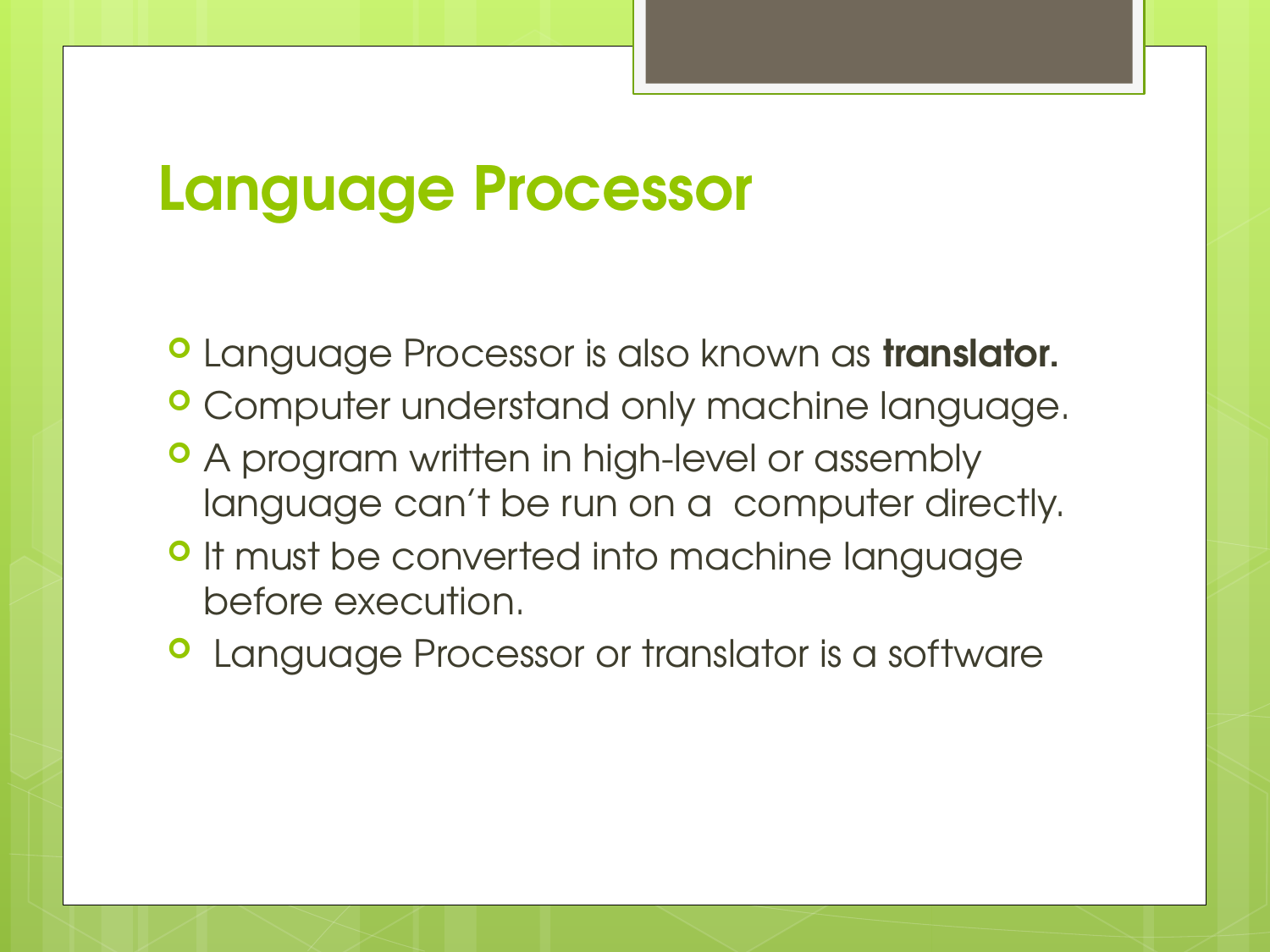

# Language Processor
Language Processor is also known as translator.
Computer understand only machine language.
A program written in high-level or assembly language can’t be run on a  computer directly.
It must be converted into machine language before execution.
 Language Processor or translator is a software